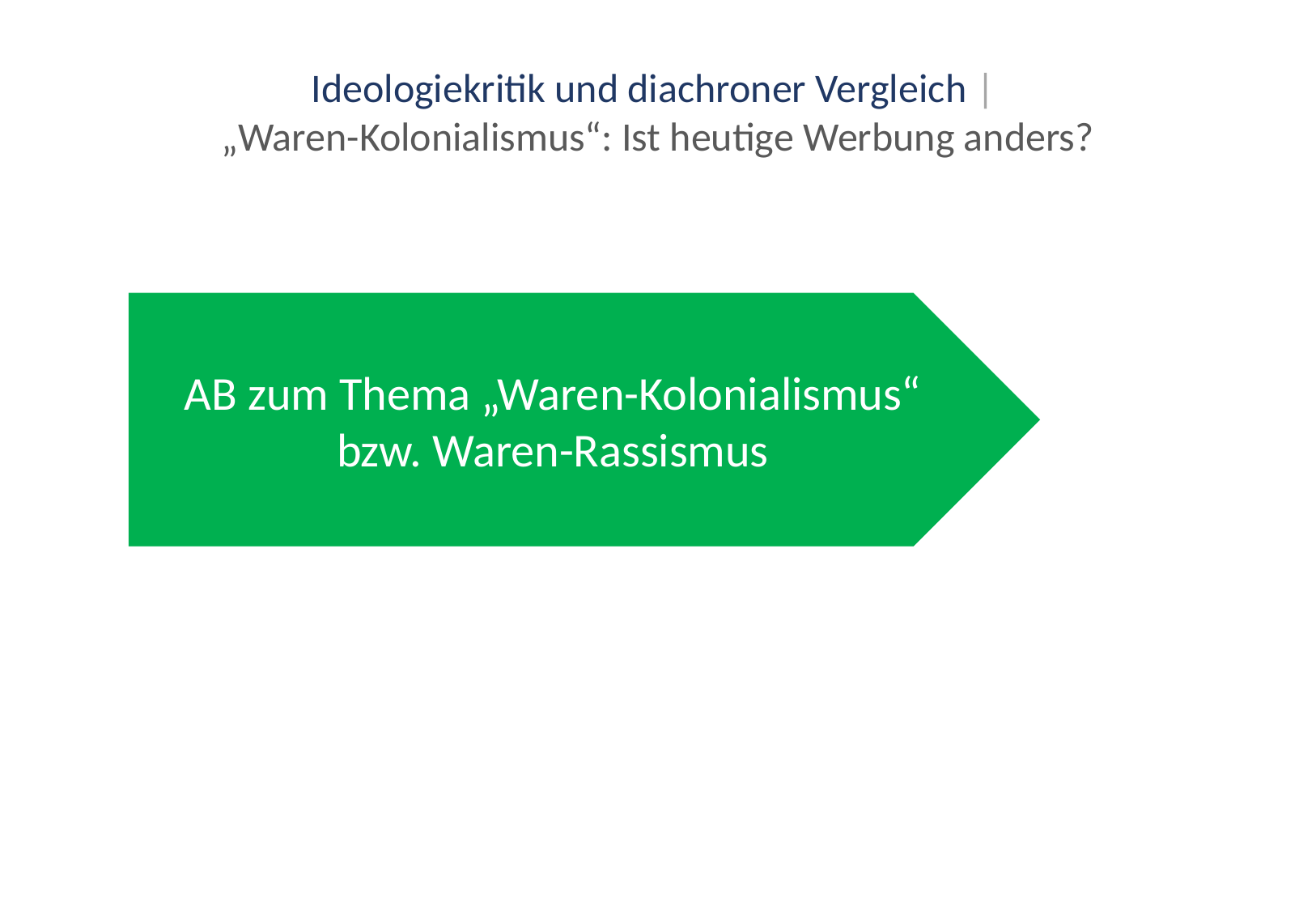

Ideologiekritik und diachroner Vergleich |
„Waren-Kolonialismus“: Ist heutige Werbung anders?
AB zum Thema „Waren-Kolonialismus“ bzw. Waren-Rassismus